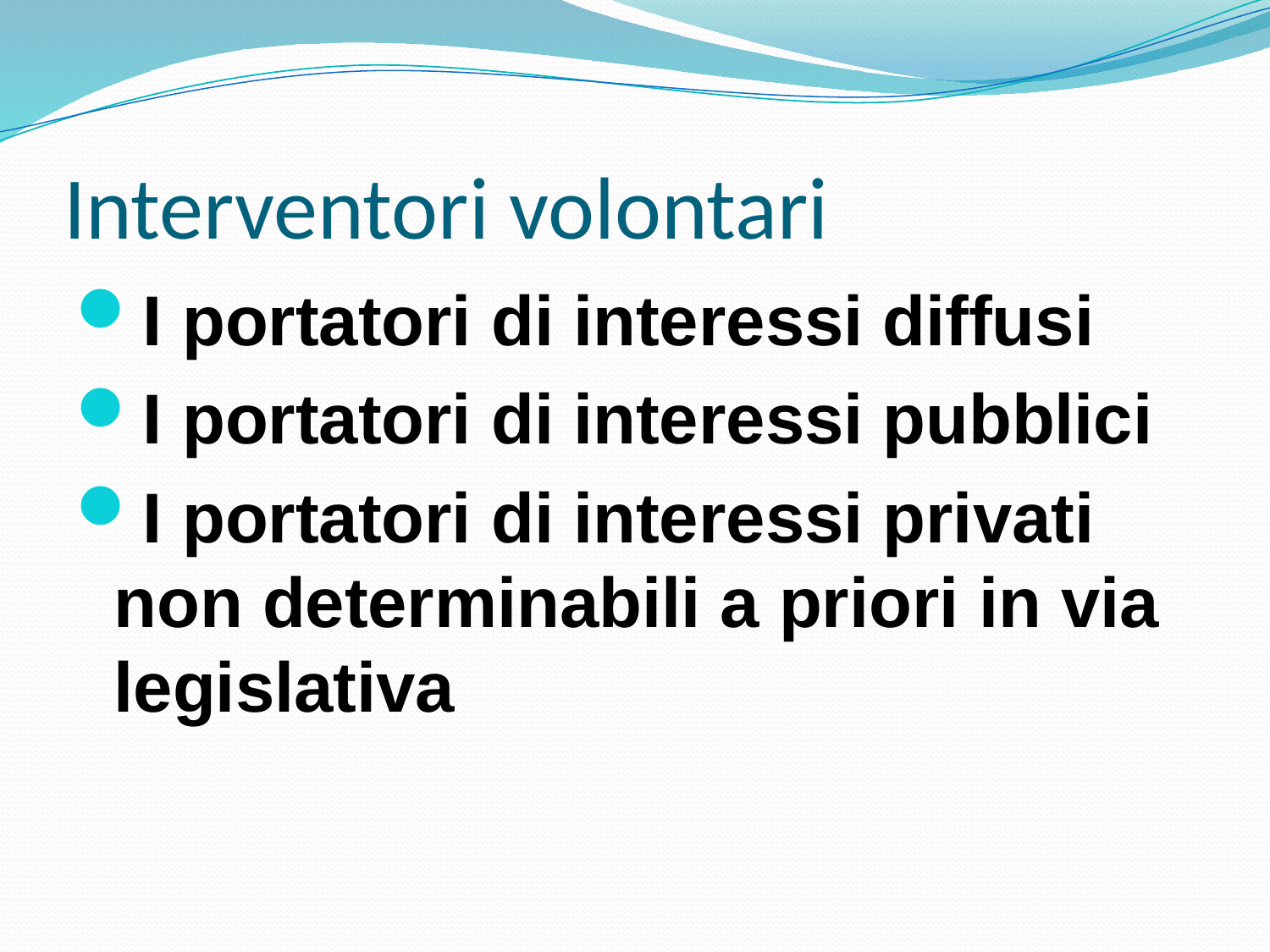

# Interventori volontari
I portatori di interessi diffusi
I portatori di interessi pubblici
I portatori di interessi privati non determinabili a priori in via legislativa